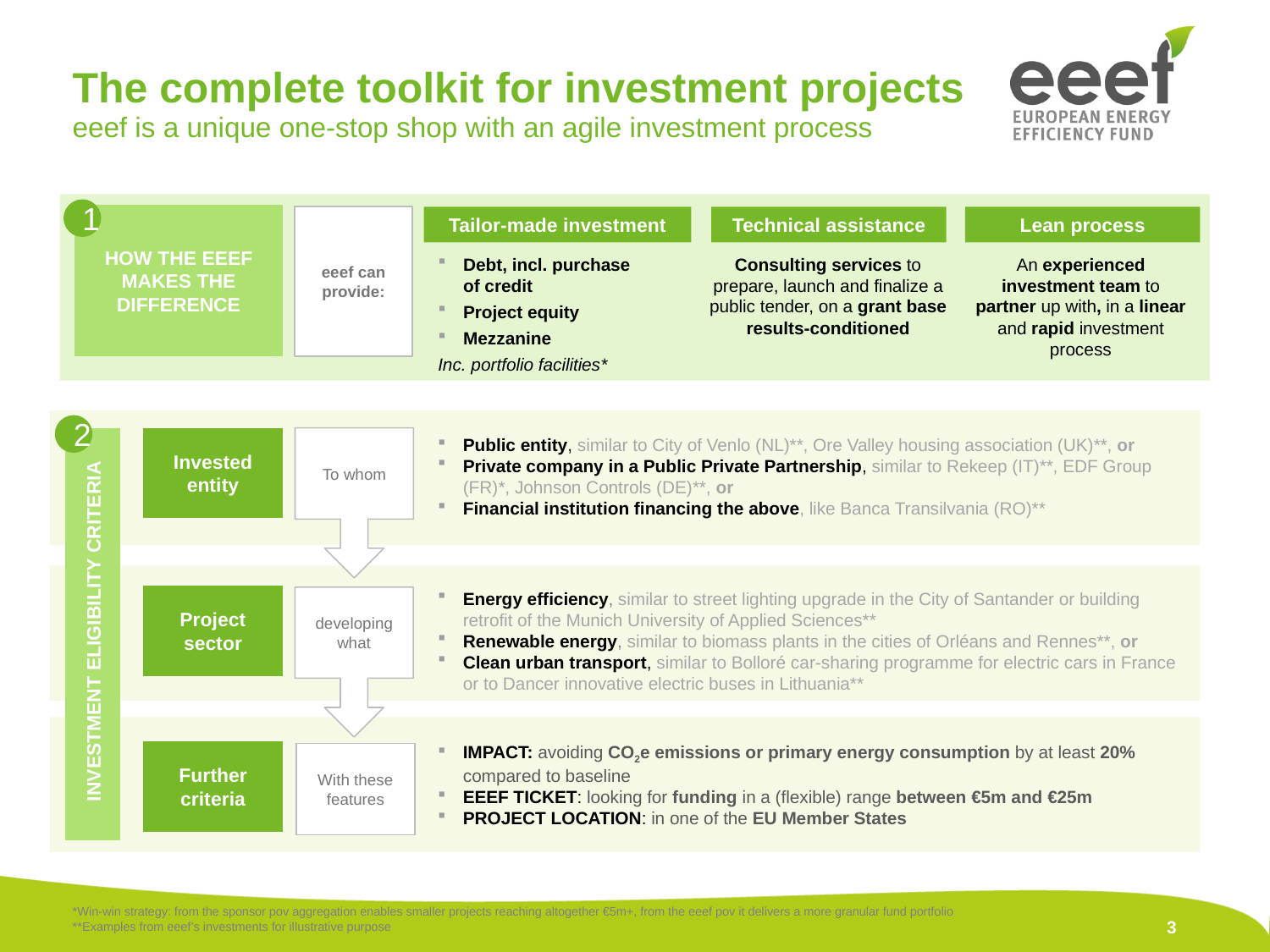

# The complete toolkit for investment projects
eeef is a unique one-stop shop with an agile investment process

1
HOW THE EEEF MAKES THE DIFFERENCE
Tailor-made investment
Technical assistance
Lean process
eeef can provide:
Debt, incl. purchase of credit
Project equity
Mezzanine
Inc. portfolio facilities*
Consulting services to prepare, launch and finalize a public tender, on a grant base results-conditioned
An experienced investment team to partner up with, in a linear and rapid investment process

2
Public entity, similar to City of Venlo (NL)**, Ore Valley housing association (UK)**, or
Private company in a Public Private Partnership, similar to Rekeep (IT)**, EDF Group (FR)*, Johnson Controls (DE)**, or
Financial institution financing the above, like Banca Transilvania (RO)**
To whom
Invested entity

Project sector
developing what
Energy efficiency, similar to street lighting upgrade in the City of Santander or building retrofit of the Munich University of Applied Sciences**
Renewable energy, similar to biomass plants in the cities of Orléans and Rennes**, or
Clean urban transport, similar to Bolloré car-sharing programme for electric cars in France or to Dancer innovative electric buses in Lithuania**
 INVESTMENT ELIGIBILITY CRITERIA
IMPACT: avoiding CO2e emissions or primary energy consumption by at least 20% compared to baseline
EEEF TICKET: looking for funding in a (flexible) range between €5m and €25m
PROJECT LOCATION: in one of the EU Member States

Further criteria
With these features
*Win-win strategy: from the sponsor pov aggregation enables smaller projects reaching altogether €5m+, from the eeef pov it delivers a more granular fund portfolio
**Examples from eeef’s investments for illustrative purpose
 3